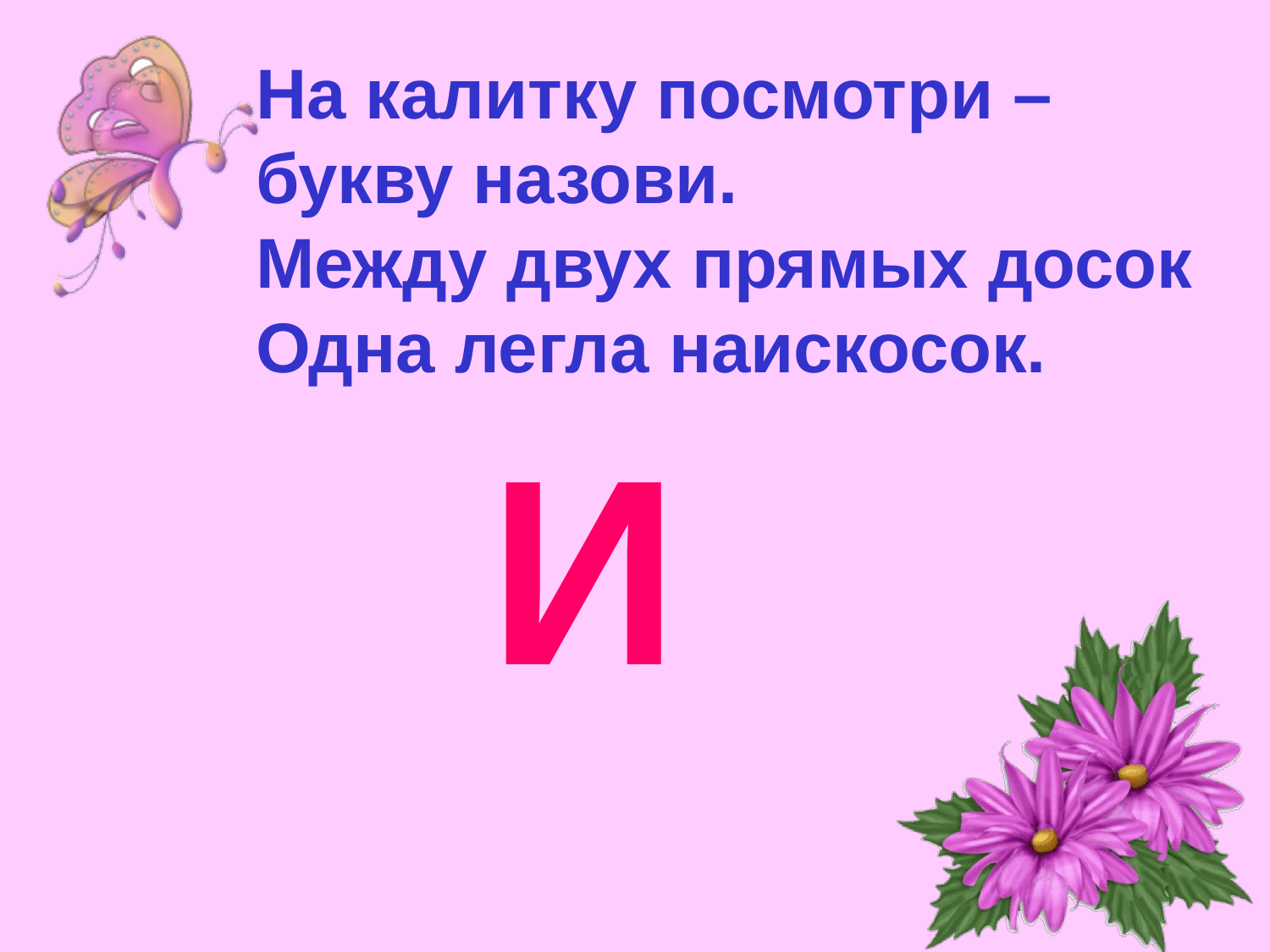

На калитку посмотри – букву назови.
Между двух прямых досок
Одна легла наискосок.
И